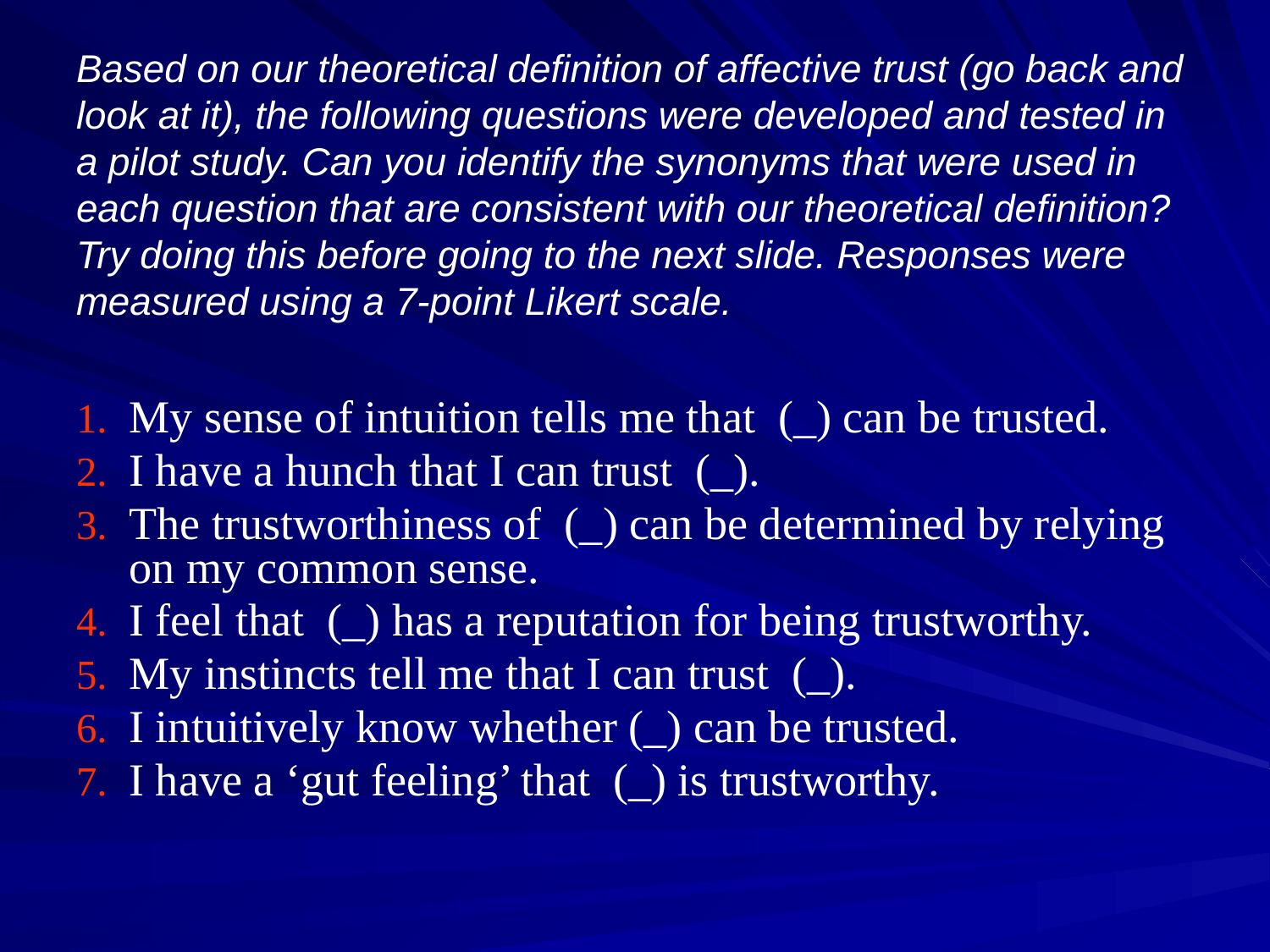

# Based on our theoretical definition of affective trust (go back and look at it), the following questions were developed and tested in a pilot study. Can you identify the synonyms that were used in each question that are consistent with our theoretical definition? Try doing this before going to the next slide. Responses were measured using a 7-point Likert scale.
My sense of intuition tells me that  (_) can be trusted.
I have a hunch that I can trust  (_).
The trustworthiness of  (_) can be determined by relying on my common sense.
I feel that  (_) has a reputation for being trustworthy.
My instincts tell me that I can trust  (_).
I intuitively know whether (_) can be trusted.
I have a ‘gut feeling’ that  (_) is trustworthy.